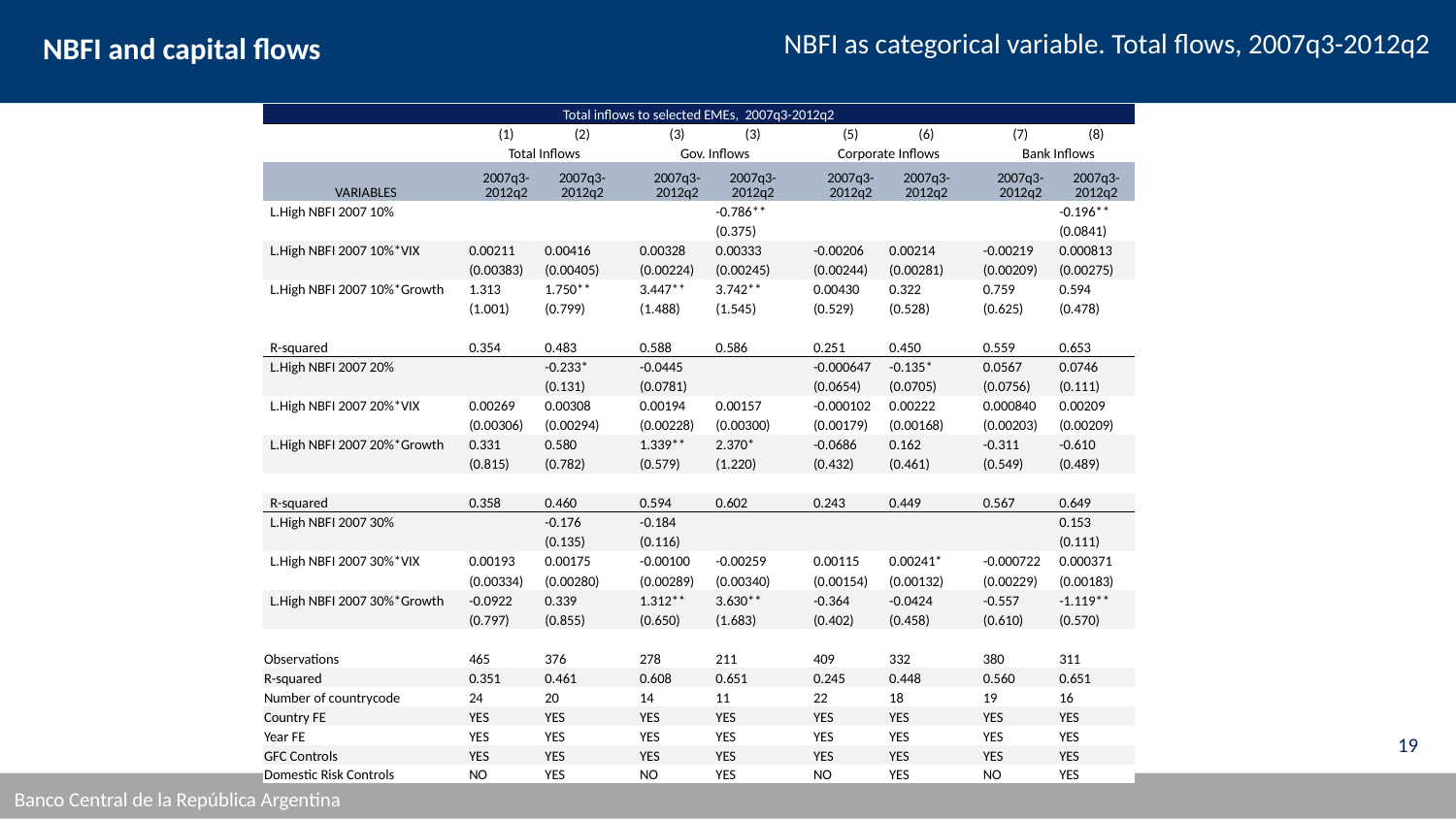

NBFI as categorical variable. Total flows, 2007q3-2012q2

NBFI and capital flows

| Total inflows to selected EMEs, 2007q3-2012q2 |  |  |  |  |  |  |  |  |  |  |  |
| --- | --- | --- | --- | --- | --- | --- | --- | --- | --- | --- | --- |
|  | (1) | (2) |  | (3) | (3) |  | (5) | (6) |  | (7) | (8) |
|  | Total Inflows |  |  | Gov. Inflows |  |  | Corporate Inflows |  |  | Bank Inflows |  |
| VARIABLES | 2007q3-2012q2 | 2007q3-2012q2 |  | 2007q3-2012q2 | 2007q3-2012q2 |  | 2007q3-2012q2 | 2007q3-2012q2 |  | 2007q3-2012q2 | 2007q3-2012q2 |
| L.High NBFI 2007 10% |  |  |  |  | -0.786\*\* |  |  |  |  |  | -0.196\*\* |
|  |  |  |  |  | (0.375) |  |  |  |  |  | (0.0841) |
| L.High NBFI 2007 10%\*VIX | 0.00211 | 0.00416 |  | 0.00328 | 0.00333 |  | -0.00206 | 0.00214 |  | -0.00219 | 0.000813 |
|  | (0.00383) | (0.00405) |  | (0.00224) | (0.00245) |  | (0.00244) | (0.00281) |  | (0.00209) | (0.00275) |
| L.High NBFI 2007 10%\*Growth | 1.313 | 1.750\*\* |  | 3.447\*\* | 3.742\*\* |  | 0.00430 | 0.322 |  | 0.759 | 0.594 |
|  | (1.001) | (0.799) |  | (1.488) | (1.545) |  | (0.529) | (0.528) |  | (0.625) | (0.478) |
|  |  |  |  |  |  |  |  |  |  |  |  |
| R-squared | 0.354 | 0.483 |  | 0.588 | 0.586 |  | 0.251 | 0.450 |  | 0.559 | 0.653 |
| L.High NBFI 2007 20% |  | -0.233\* |  | -0.0445 |  |  | -0.000647 | -0.135\* |  | 0.0567 | 0.0746 |
|  |  | (0.131) |  | (0.0781) |  |  | (0.0654) | (0.0705) |  | (0.0756) | (0.111) |
| L.High NBFI 2007 20%\*VIX | 0.00269 | 0.00308 |  | 0.00194 | 0.00157 |  | -0.000102 | 0.00222 |  | 0.000840 | 0.00209 |
|  | (0.00306) | (0.00294) |  | (0.00228) | (0.00300) |  | (0.00179) | (0.00168) |  | (0.00203) | (0.00209) |
| L.High NBFI 2007 20%\*Growth | 0.331 | 0.580 |  | 1.339\*\* | 2.370\* |  | -0.0686 | 0.162 |  | -0.311 | -0.610 |
|  | (0.815) | (0.782) |  | (0.579) | (1.220) |  | (0.432) | (0.461) |  | (0.549) | (0.489) |
|  |  |  |  |  |  |  |  |  |  |  |  |
| R-squared | 0.358 | 0.460 |  | 0.594 | 0.602 |  | 0.243 | 0.449 |  | 0.567 | 0.649 |
| L.High NBFI 2007 30% |  | -0.176 |  | -0.184 |  |  |  |  |  |  | 0.153 |
|  |  | (0.135) |  | (0.116) |  |  |  |  |  |  | (0.111) |
| L.High NBFI 2007 30%\*VIX | 0.00193 | 0.00175 |  | -0.00100 | -0.00259 |  | 0.00115 | 0.00241\* |  | -0.000722 | 0.000371 |
|  | (0.00334) | (0.00280) |  | (0.00289) | (0.00340) |  | (0.00154) | (0.00132) |  | (0.00229) | (0.00183) |
| L.High NBFI 2007 30%\*Growth | -0.0922 | 0.339 |  | 1.312\*\* | 3.630\*\* |  | -0.364 | -0.0424 |  | -0.557 | -1.119\*\* |
|  | (0.797) | (0.855) |  | (0.650) | (1.683) |  | (0.402) | (0.458) |  | (0.610) | (0.570) |
|  |  |  |  |  |  |  |  |  |  |  |  |
| Observations | 465 | 376 |  | 278 | 211 |  | 409 | 332 |  | 380 | 311 |
| R-squared | 0.351 | 0.461 |  | 0.608 | 0.651 |  | 0.245 | 0.448 |  | 0.560 | 0.651 |
| Number of countrycode | 24 | 20 |  | 14 | 11 |  | 22 | 18 |  | 19 | 16 |
| Country FE | YES | YES |  | YES | YES |  | YES | YES |  | YES | YES |
| Year FE | YES | YES |  | YES | YES |  | YES | YES |  | YES | YES |
| GFC Controls | YES | YES |  | YES | YES |  | YES | YES |  | YES | YES |
| Domestic Risk Controls | NO | YES |  | NO | YES |  | NO | YES |  | NO | YES |